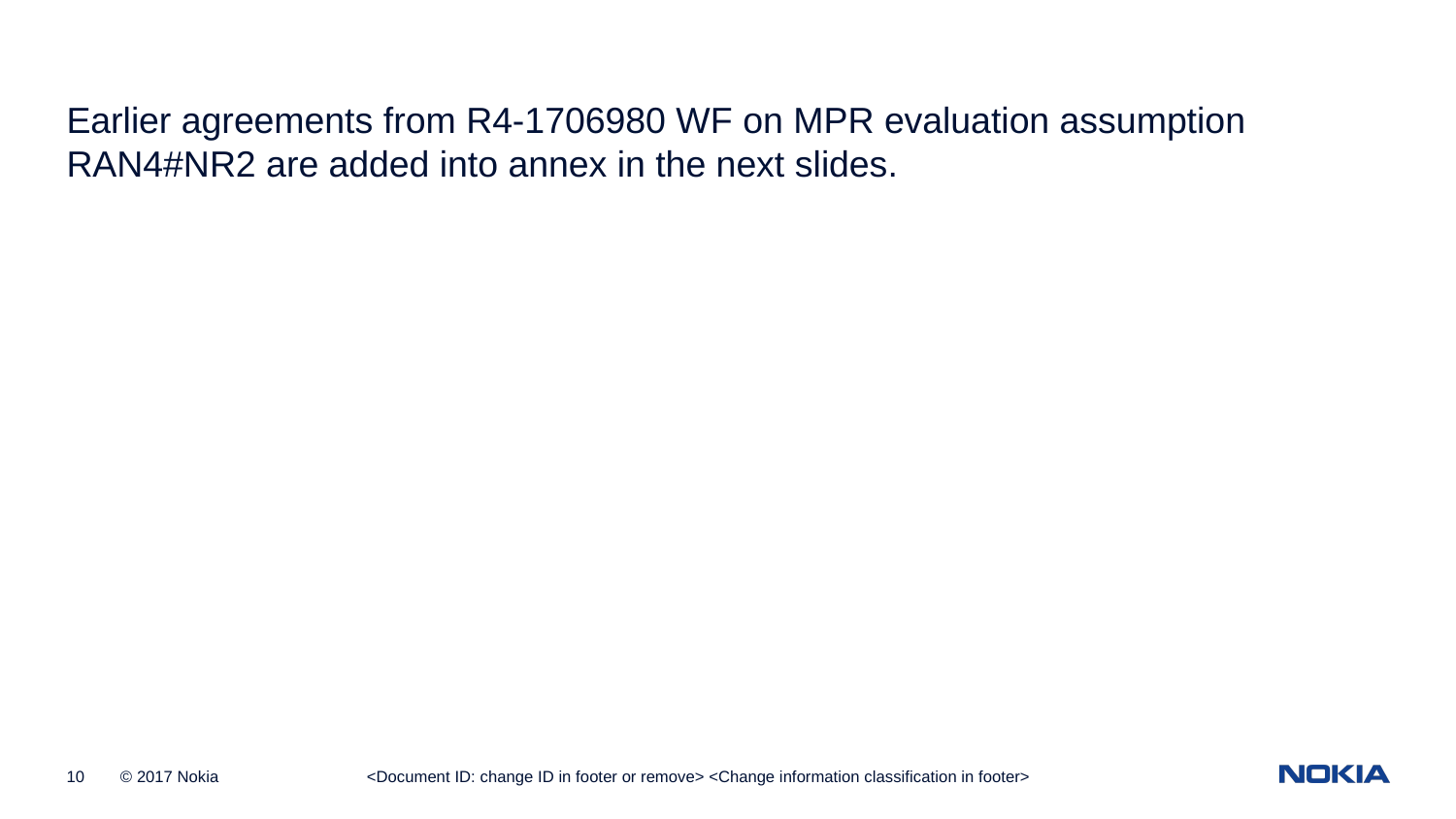

Earlier agreements from R4-1706980 WF on MPR evaluation assumption RAN4#NR2 are added into annex in the next slides.

<Document ID: change ID in footer or remove> <Change information classification in footer>